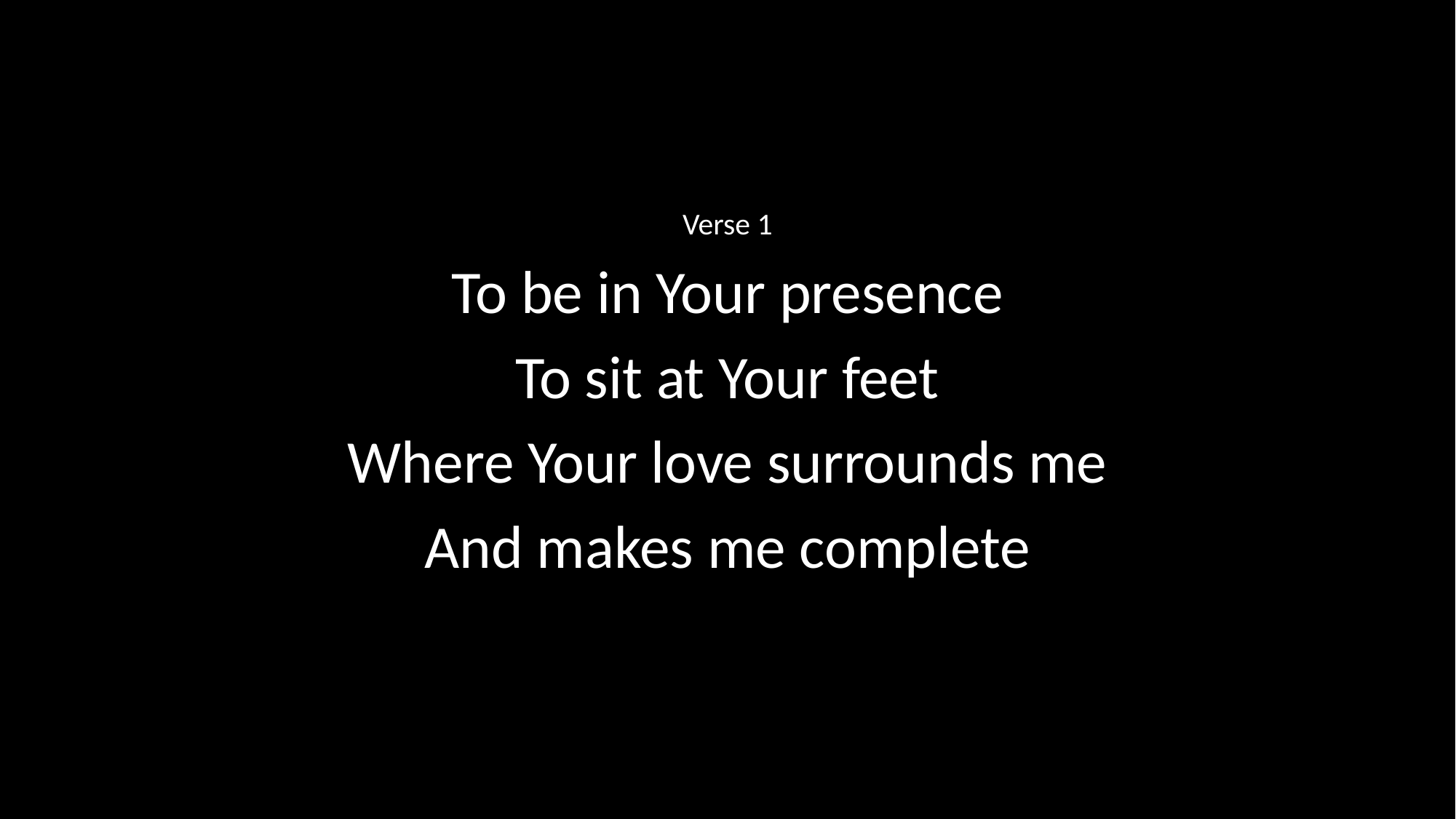

Verse 1
To be in Your presence
To sit at Your feet
Where Your love surrounds me
And makes me complete